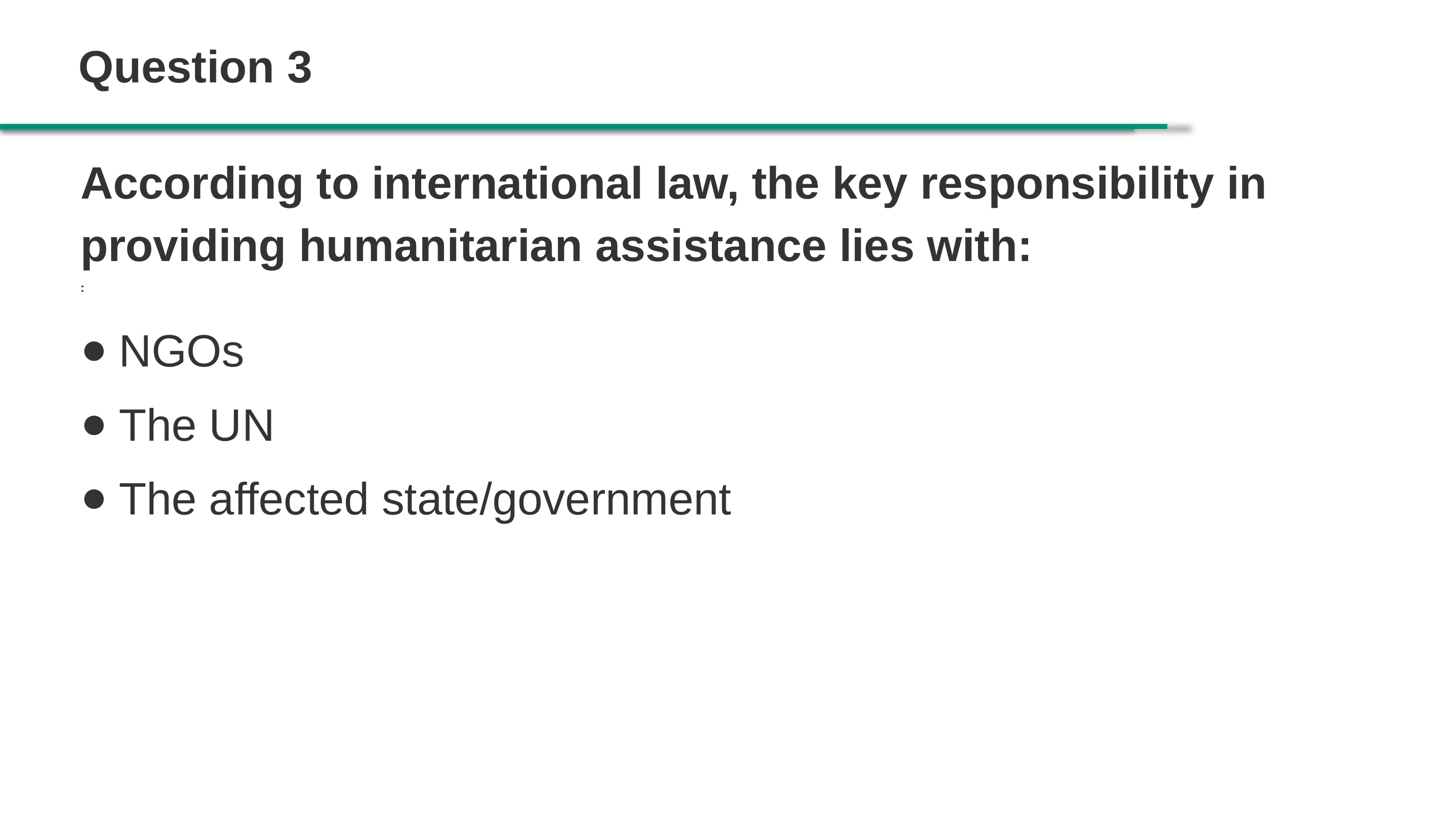

# Question 3
According to international law, the key responsibility in providing humanitarian assistance lies with:
:
NGOs
The UN
The affected state/government